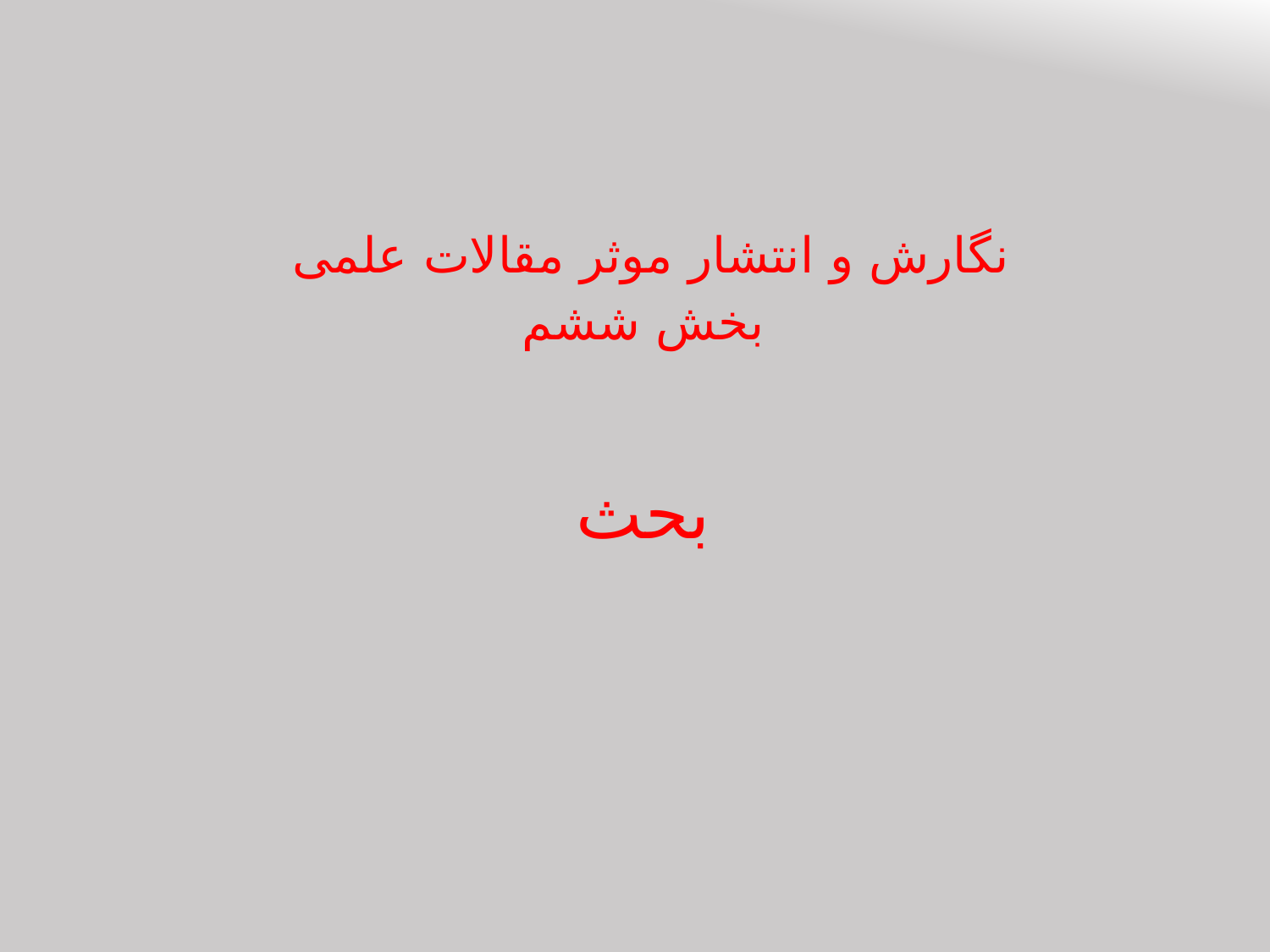

نگارش و انتشار موثر مقالات علمی
بخش ششم
# بحث